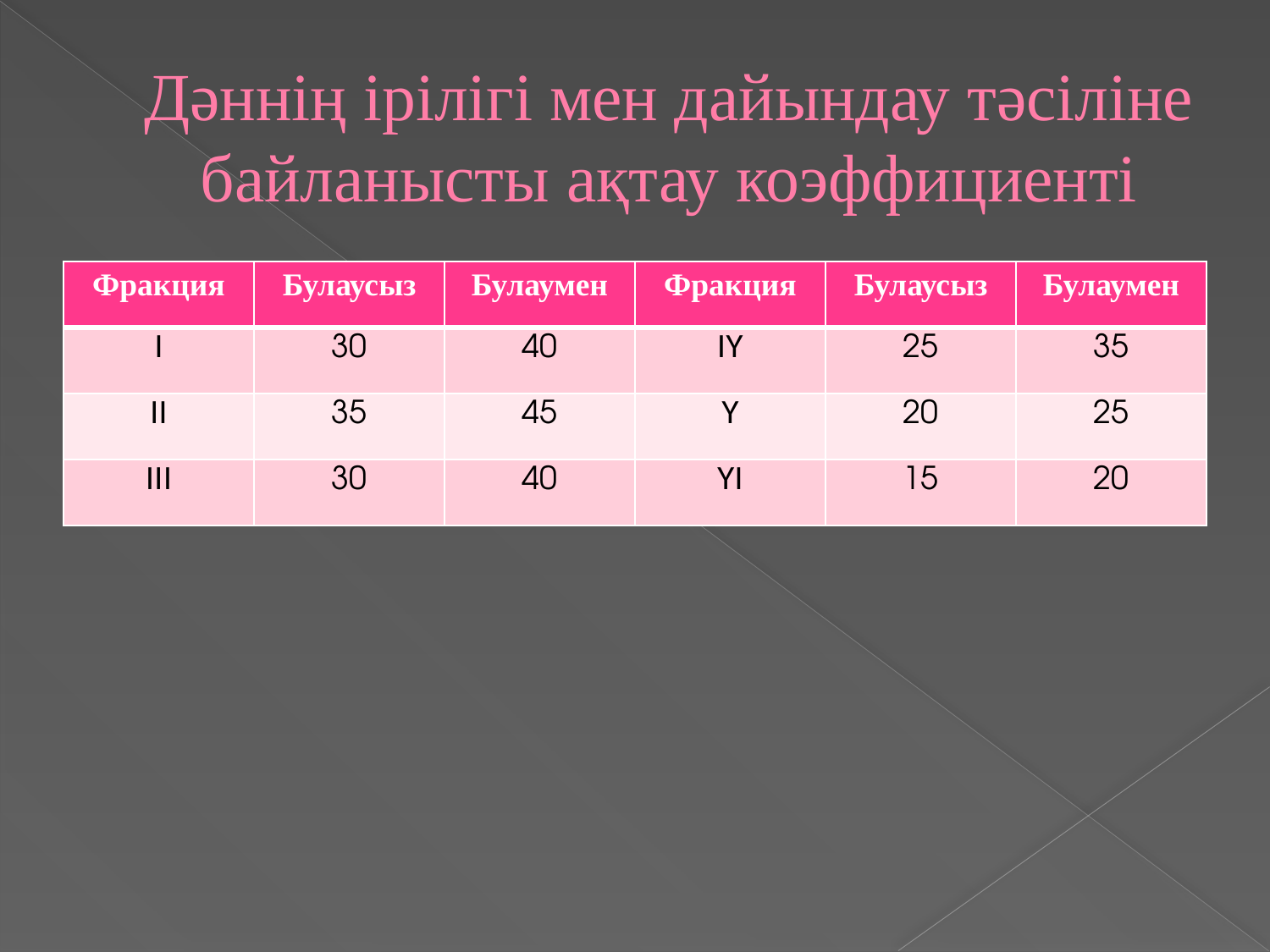

# Дәннің ірілігі мен дайындау тәсіліне байланысты ақтау коэффициенті
| Фракция | Булаусыз | Булаумен | Фракция | Булаусыз | Булаумен |
| --- | --- | --- | --- | --- | --- |
| І | 30 | 40 | ІҮ | 25 | 35 |
| ІІ | 35 | 45 | Ү | 20 | 25 |
| ІІІ | 30 | 40 | ҮІ | 15 | 20 |